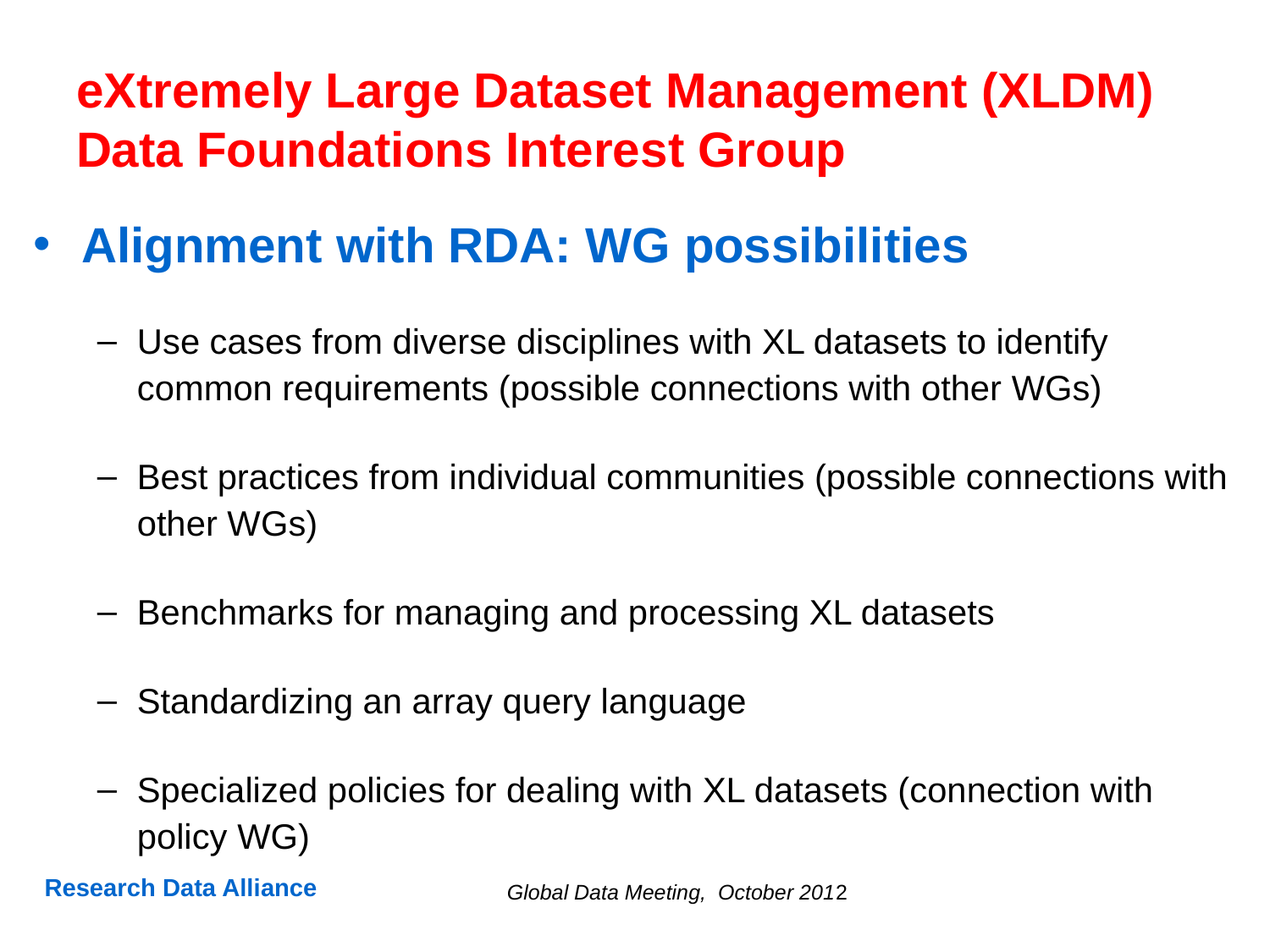

# eXtremely Large Dataset Management (XLDM) Data Foundations Interest Group
Alignment with RDA: WG possibilities
Use cases from diverse disciplines with XL datasets to identify common requirements (possible connections with other WGs)
Best practices from individual communities (possible connections with other WGs)
Benchmarks for managing and processing XL datasets
Standardizing an array query language
Specialized policies for dealing with XL datasets (connection with policy WG)